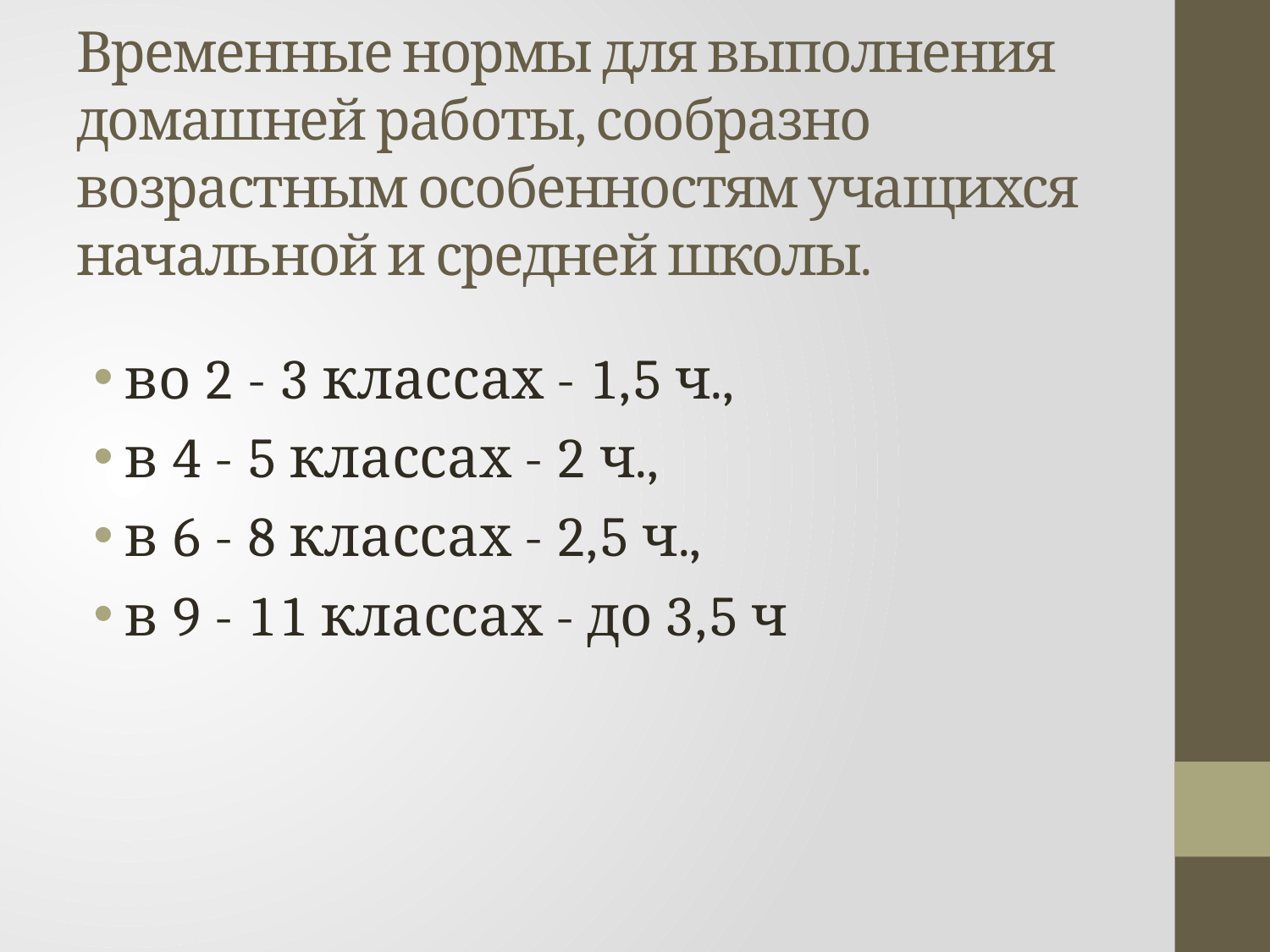

# Временные нормы для выполнения домашней работы, сообразно возрастным особенностям учащихся начальной и средней школы.
во 2 - 3 классах - 1,5 ч.,
в 4 - 5 классах - 2 ч.,
в 6 - 8 классах - 2,5 ч.,
в 9 - 11 классах - до 3,5 ч